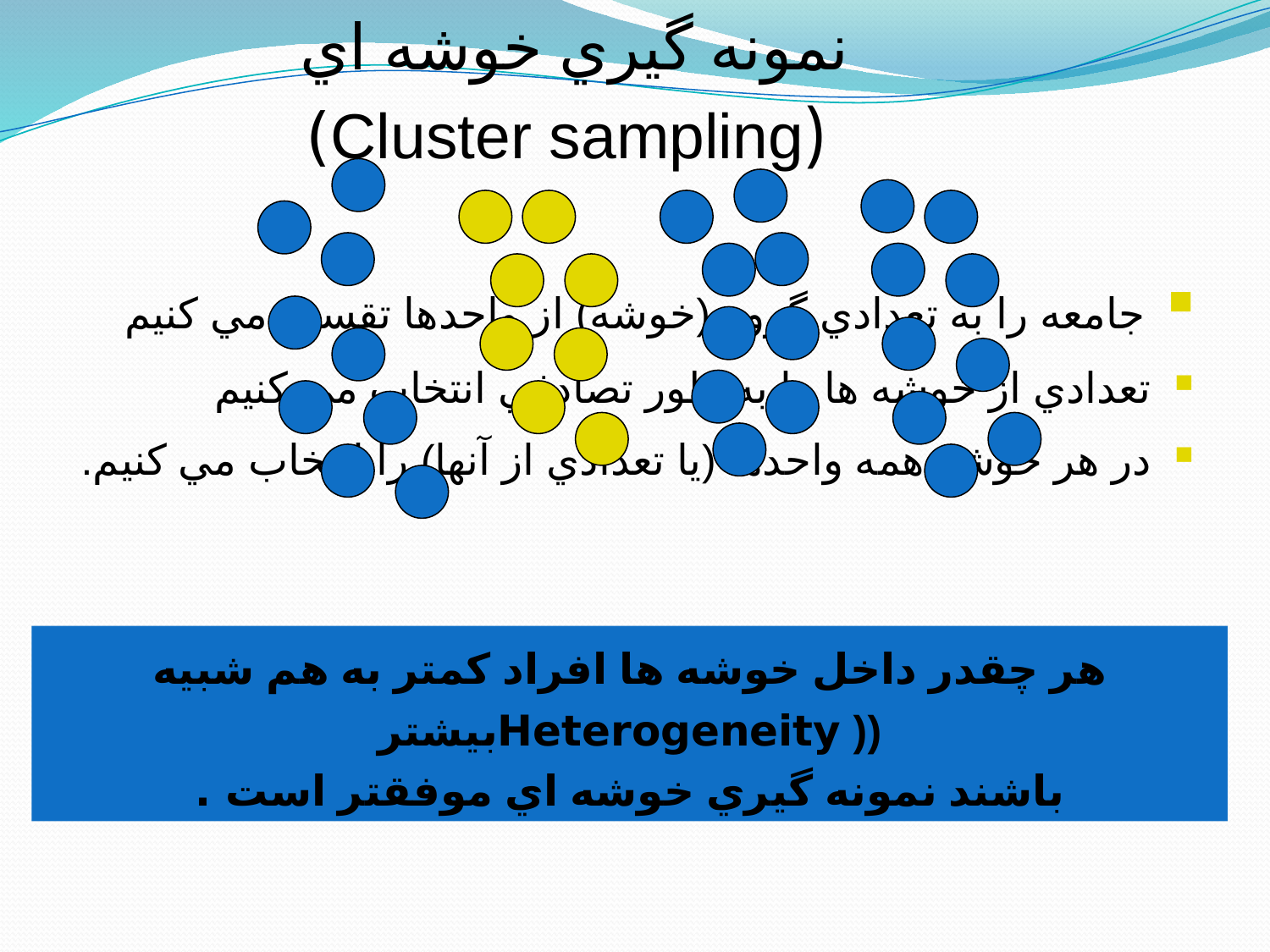

نمونه گيري خوشه اي
(Cluster sampling)

 جامعه را به تعدادي گروه (خوشه) از واحدها تقسيم مي كنيم
 تعدادي از خوشه ها را به طور تصادفي انتخاب مي كنيم
 در هر خوشه همه واحدها (يا تعدادي از آنها) را انتخاب مي كنيم.

هر چقدر داخل خوشه ها افراد كمتر به هم شبيه (( Heterogeneityبيشتر
. باشند نمونه گيري خوشه اي موفقتر است